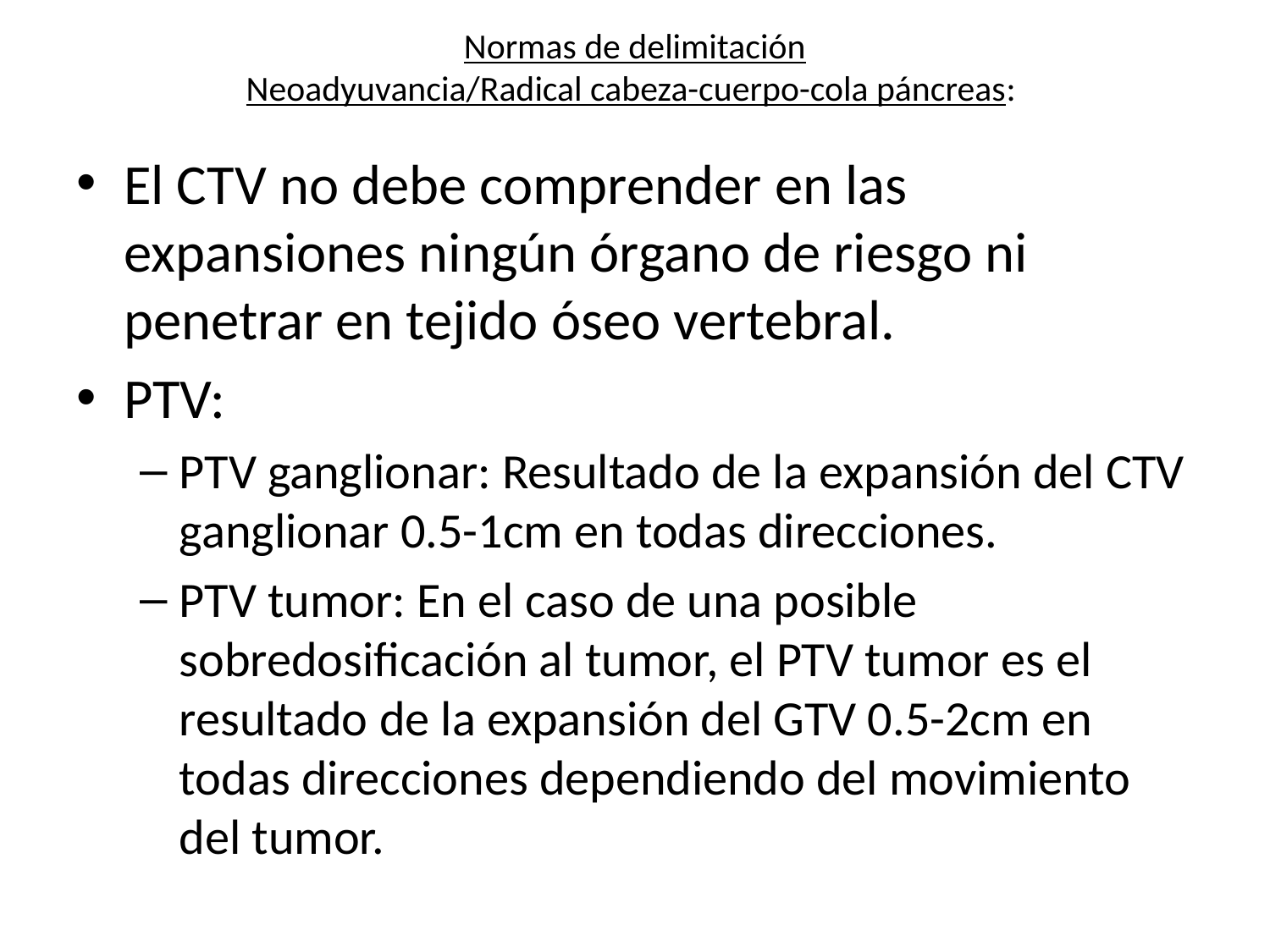

Normas de delimitación
Neoadyuvancia/Radical cabeza-cuerpo-cola páncreas:
El CTV no debe comprender en las expansiones ningún órgano de riesgo ni penetrar en tejido óseo vertebral.
PTV:
PTV ganglionar: Resultado de la expansión del CTV ganglionar 0.5-1cm en todas direcciones.
PTV tumor: En el caso de una posible sobredosificación al tumor, el PTV tumor es el resultado de la expansión del GTV 0.5-2cm en todas direcciones dependiendo del movimiento del tumor.